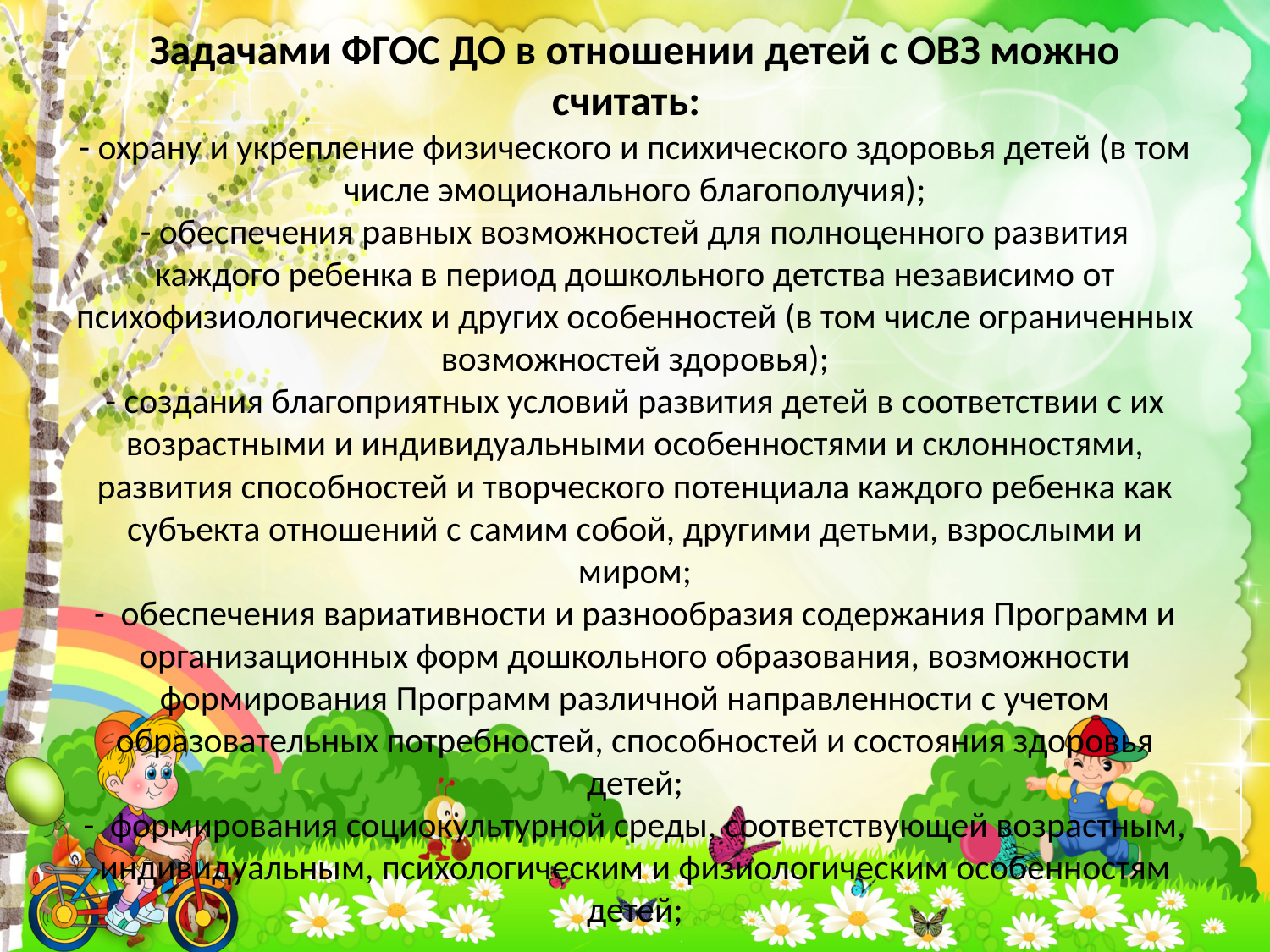

# Задачами ФГОС ДО в отношении детей с ОВЗ можно считать:   - охрану и укрепление физического и психического здоровья детей (в том числе эмоционального благополучия); - обеспечения равных возможностей для полноценного развития каждого ребенка в период дошкольного детства независимо от психофизиологических и других особенностей (в том числе ограниченных возможностей здоровья); - создания благоприятных условий развития детей в соответствии с их возрастными и индивидуальными особенностями и склонностями, развития способностей и творческого потенциала каждого ребенка как субъекта отношений с самим собой, другими детьми, взрослыми и миром; -  обеспечения вариативности и разнообразия содержания Программ и организационных форм дошкольного образования, возможности формирования Программ различной направленности с учетом образовательных потребностей, способностей и состояния здоровья детей; -  формирования социокультурной среды, соответствующей возрастным, индивидуальным, психологическим и физиологическим особенностям детей;